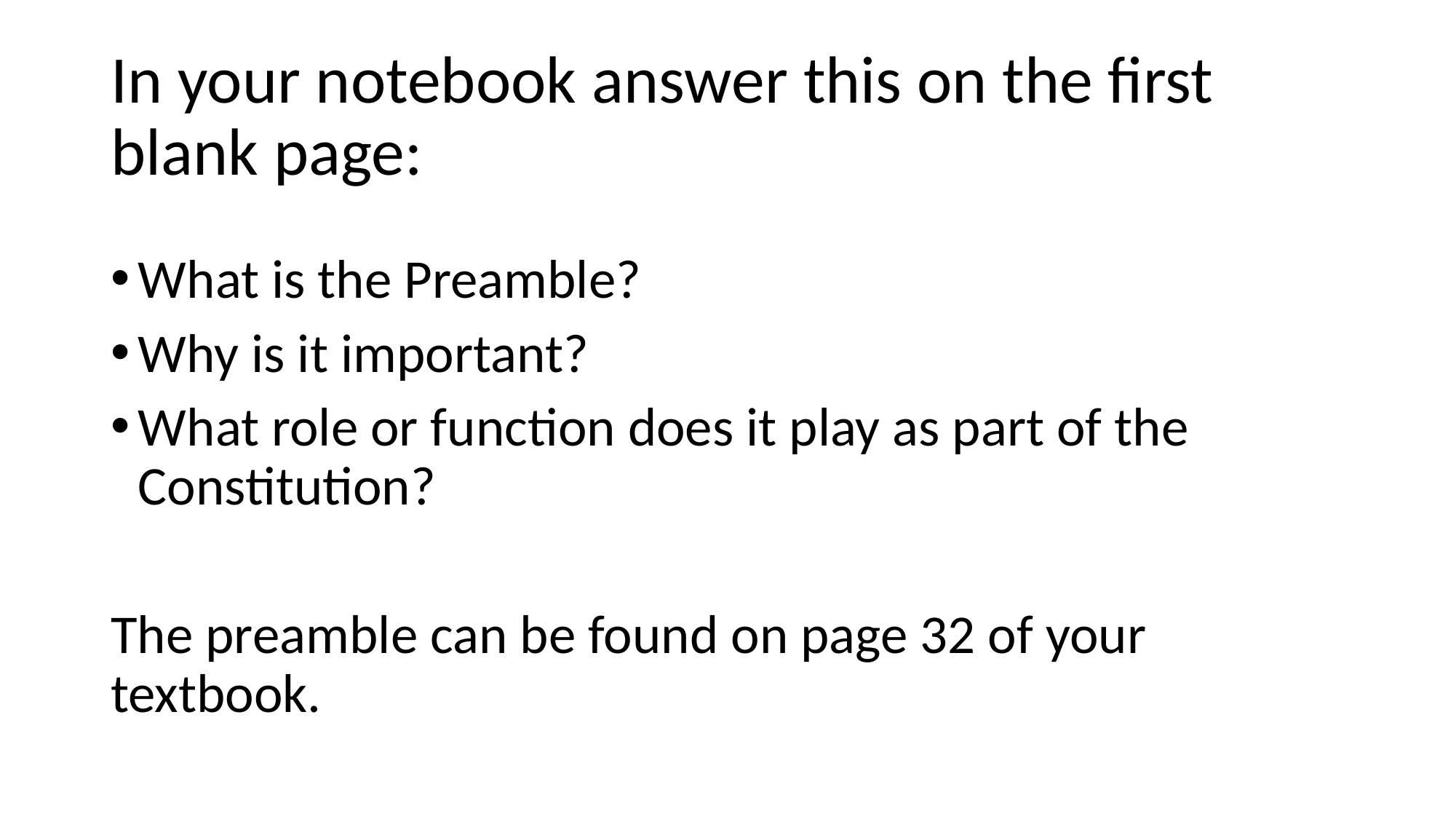

# In your notebook answer this on the first blank page:
What is the Preamble?
Why is it important?
What role or function does it play as part of the Constitution?

The preamble can be found on page 32 of your textbook.